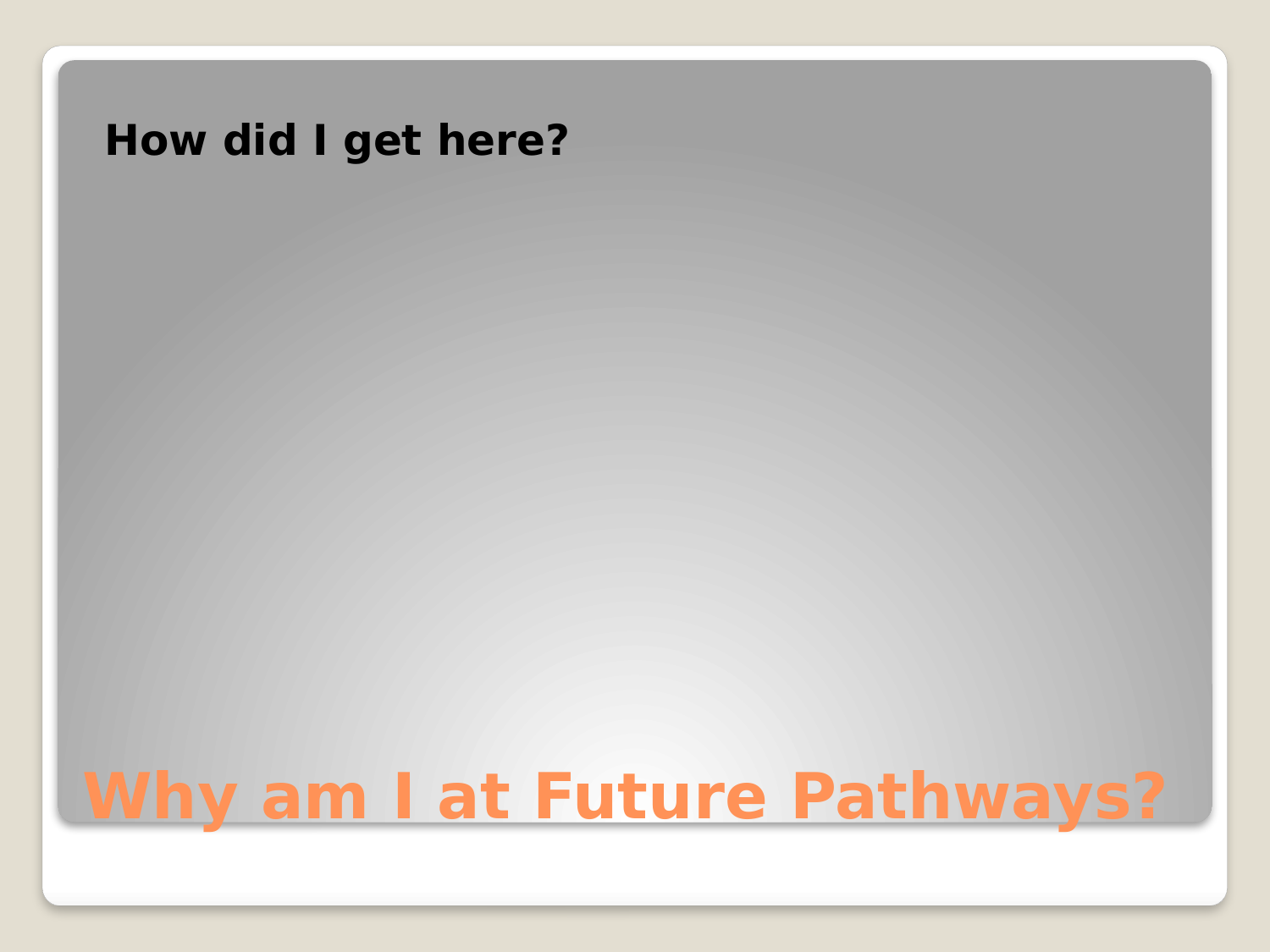

How did I get here?

# Why am I at Future Pathways?